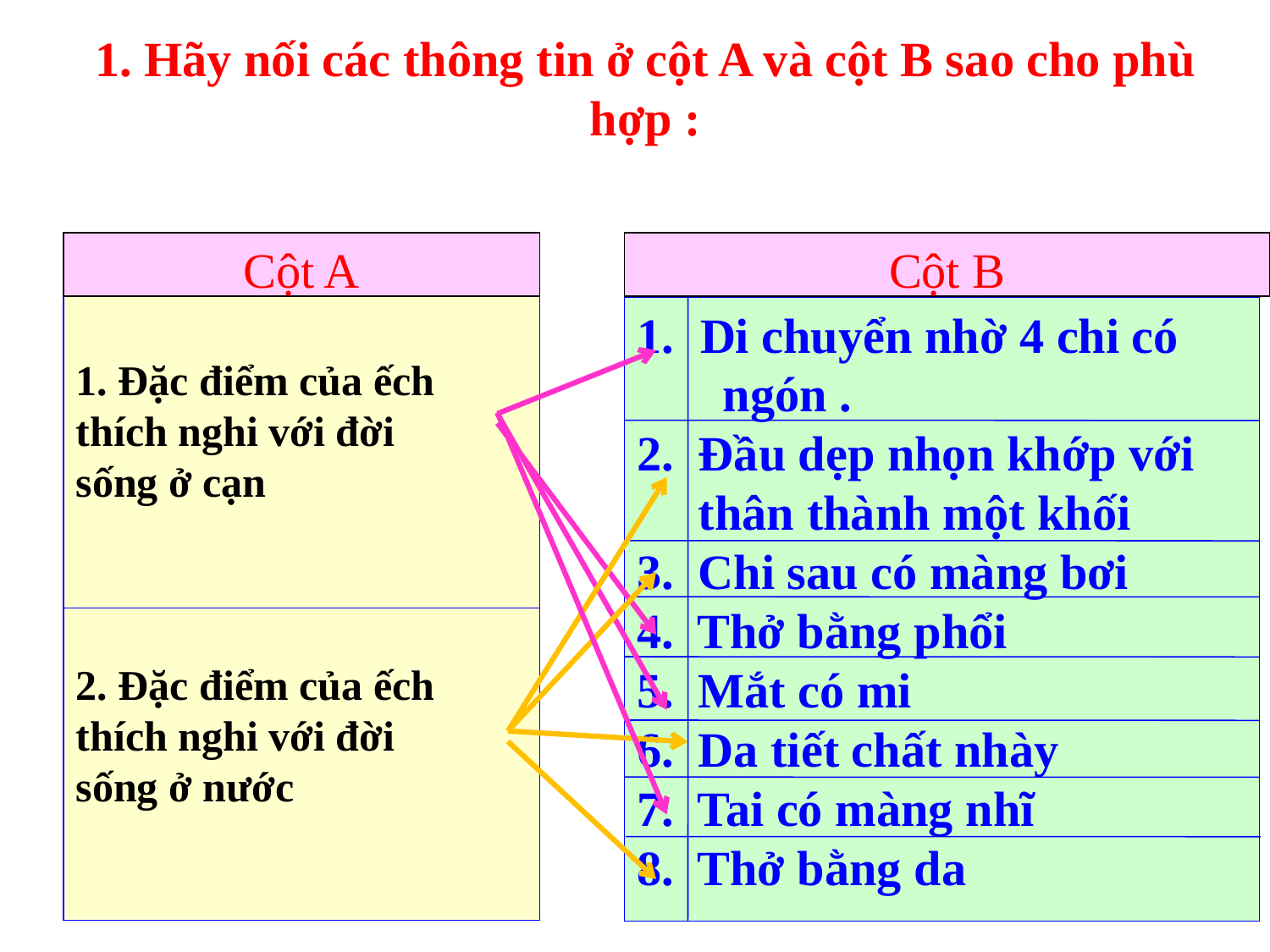

1. Hãy nối các thông tin ở cột A và cột B sao cho phù hợp :
Cột A
Cột B

1. Đặc điểm của ếch
thích nghi với đời
sống ở cạn

2. Đặc điểm của ếch
thích nghi với đời
sống ở nước

Di chuyển nhờ 4 chi có
       ngón .
2.  Đầu dẹp nhọn khớp với
     thân thành một khối
3.  Chi sau có màng bơi
4.  Thở bằng phổi
5.  Mắt có mi
6.  Da tiết chất nhày
7.  Tai có màng nhĩ
8.  Thở bằng da